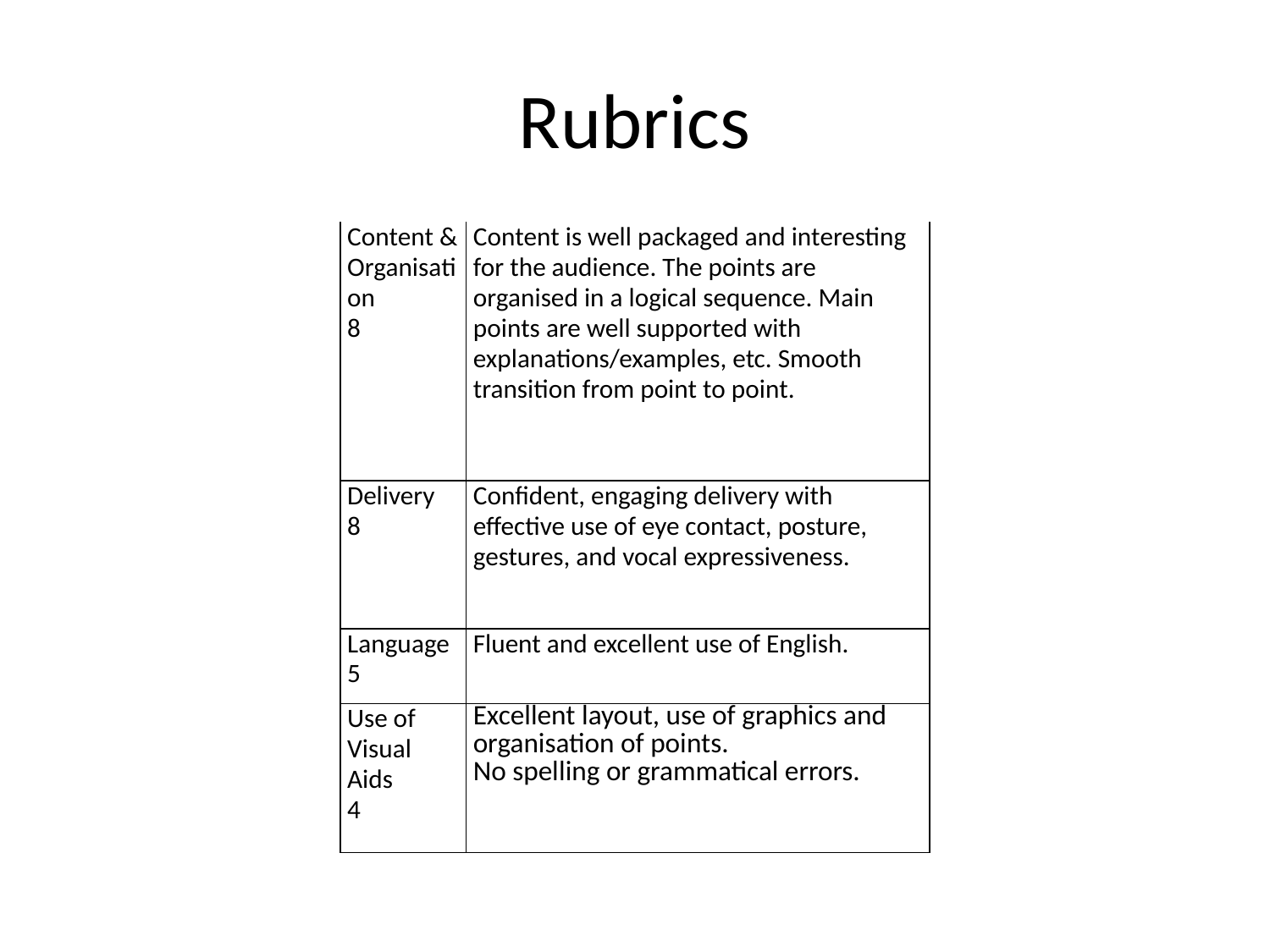

# Rubrics
| Content & Organisation 8 | Content is well packaged and interesting for the audience. The points are organised in a logical sequence. Main points are well supported with explanations/examples, etc. Smooth transition from point to point. |
| --- | --- |
| Delivery 8 | Confident, engaging delivery with effective use of eye contact, posture, gestures, and vocal expressiveness. |
| Language 5 | Fluent and excellent use of English. |
| Use of Visual Aids 4 | Excellent layout, use of graphics and organisation of points. No spelling or grammatical errors. |